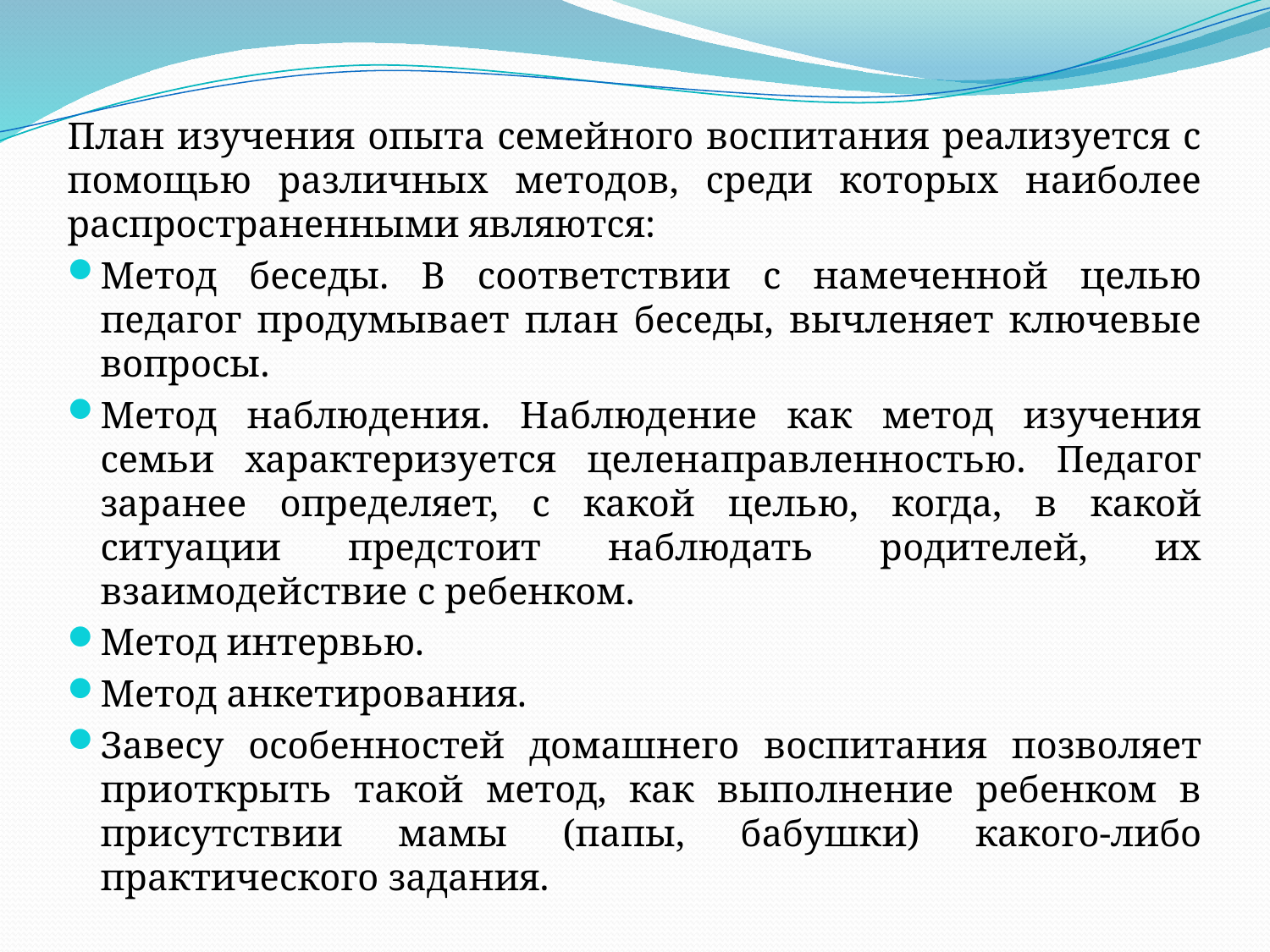

План изучения опыта семейного воспитания реализуется с помощью различных методов, среди которых наиболее распространенными являются:
Метод беседы. В соответствии с намеченной целью педагог продумывает план беседы, вычленяет ключевые вопросы.
Метод наблюдения. Наблюдение как метод изучения семьи характеризуется целенаправленностью. Педагог заранее определяет, с какой целью, когда, в какой ситуации предстоит наблюдать родителей, их взаимодействие с ребенком.
Метод интервью.
Метод анкетирования.
Завесу особенностей домашнего воспитания позволяет приоткрыть такой метод, как выполнение ребенком в присутствии мамы (папы, бабушки) какого-либо практического задания.